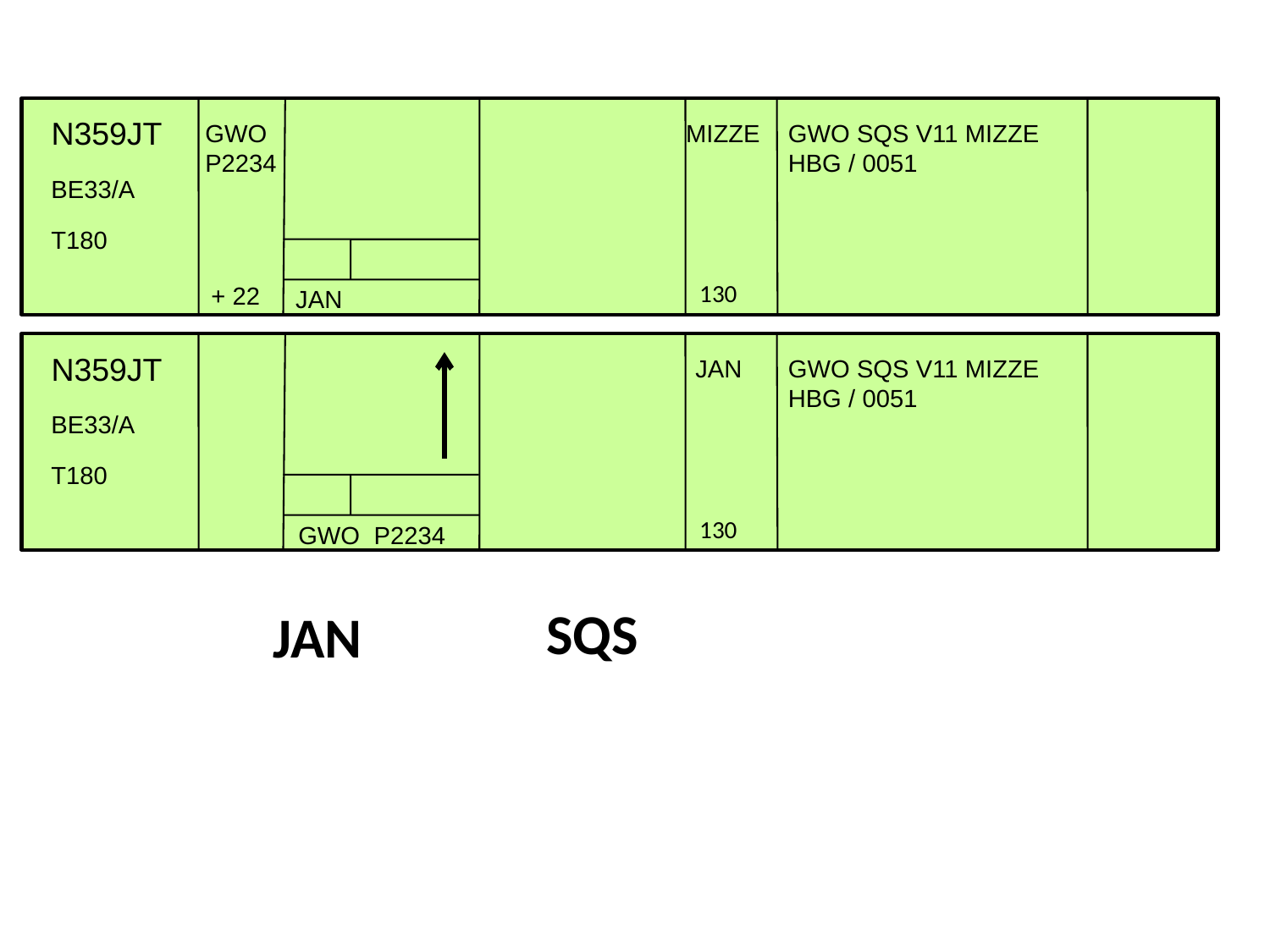

N359JT
GWO
P2234

 MIZZE
GWO SQS V11 MIZZE HBG / 0051

BE33/A

T180

130
+ 22
JAN

N359JT

  JAN
GWO SQS V11 MIZZE HBG / 0051

BE33/A

T180

130

GWO  P2234

SQS
JAN